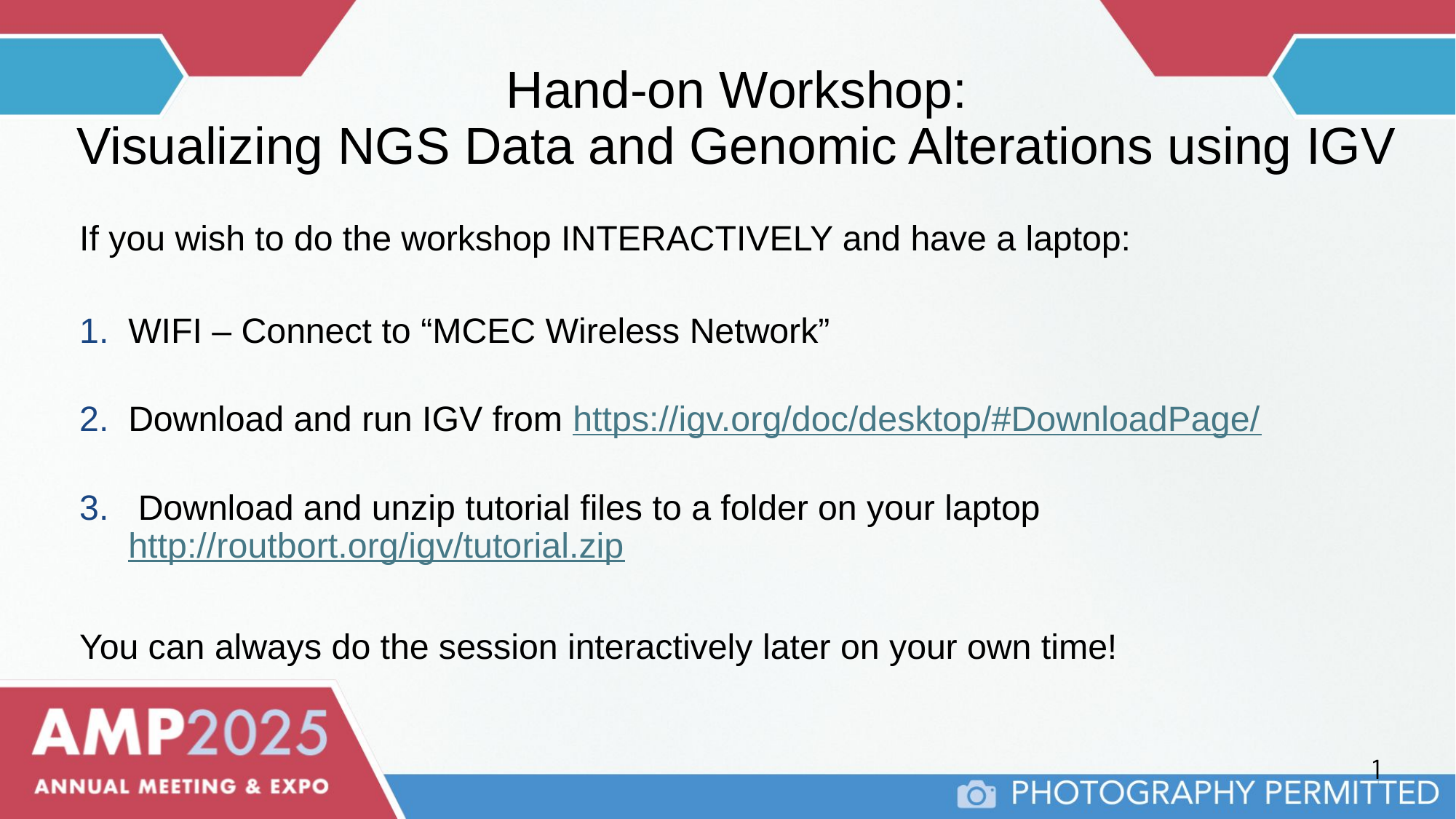

# Hand-on Workshop: Visualizing NGS Data and Genomic Alterations using IGV
If you wish to do the workshop INTERACTIVELY and have a laptop:
WIFI – Connect to “MCEC Wireless Network”
Download and run IGV from https://igv.org/doc/desktop/#DownloadPage/
 Download and unzip tutorial files to a folder on your laptop
http://routbort.org/igv/tutorial.zip

You can always do the session interactively later on your own time!
1